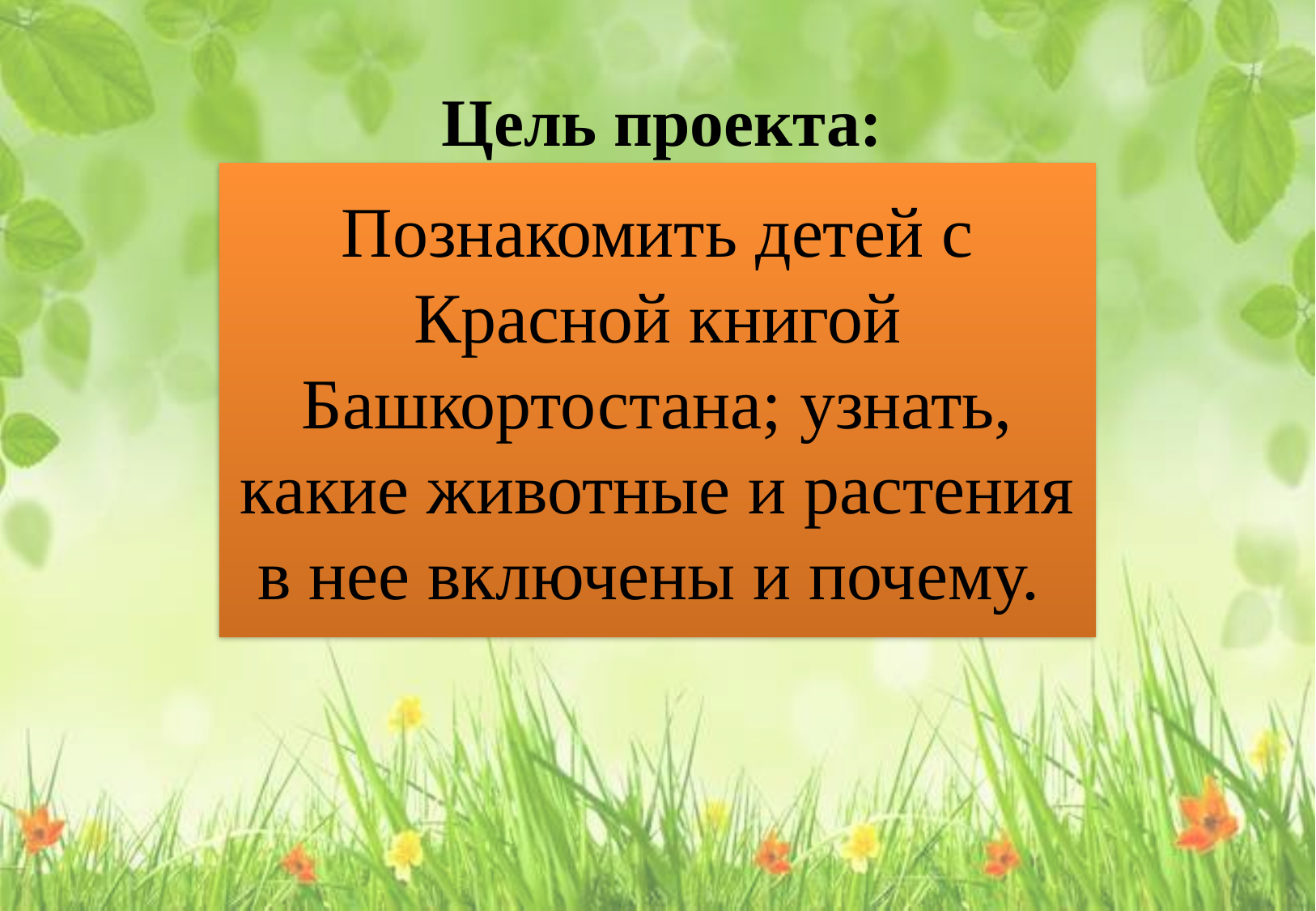

Цель проекта:
Познакомить детей с Красной книгой Башкортостана; узнать, какие животные и растения в нее включены и почему.